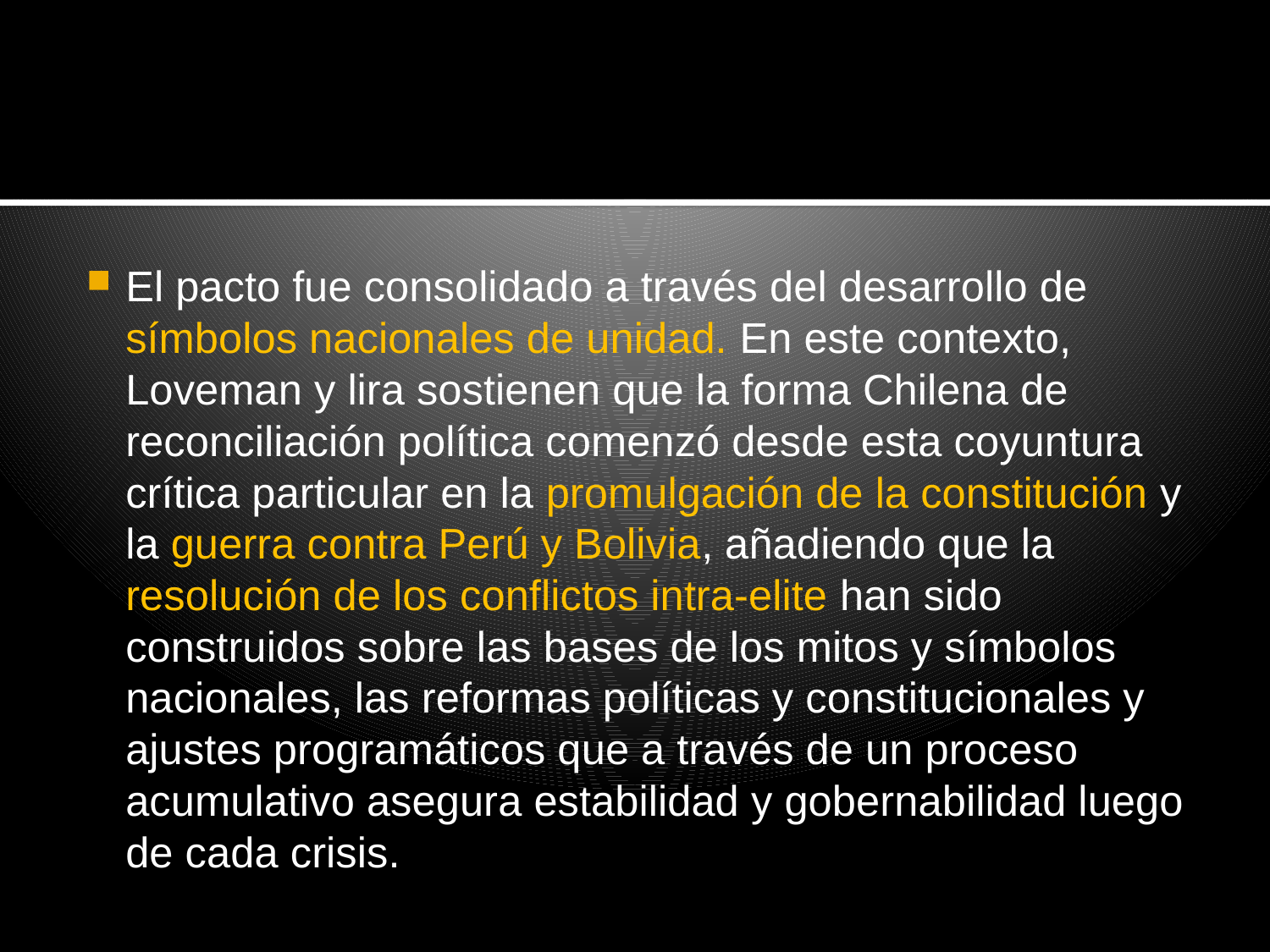

#
El pacto fue consolidado a través del desarrollo de símbolos nacionales de unidad. En este contexto, Loveman y lira sostienen que la forma Chilena de reconciliación política comenzó desde esta coyuntura crítica particular en la promulgación de la constitución y la guerra contra Perú y Bolivia, añadiendo que la resolución de los conflictos intra-elite han sido construidos sobre las bases de los mitos y símbolos nacionales, las reformas políticas y constitucionales y ajustes programáticos que a través de un proceso acumulativo asegura estabilidad y gobernabilidad luego de cada crisis.